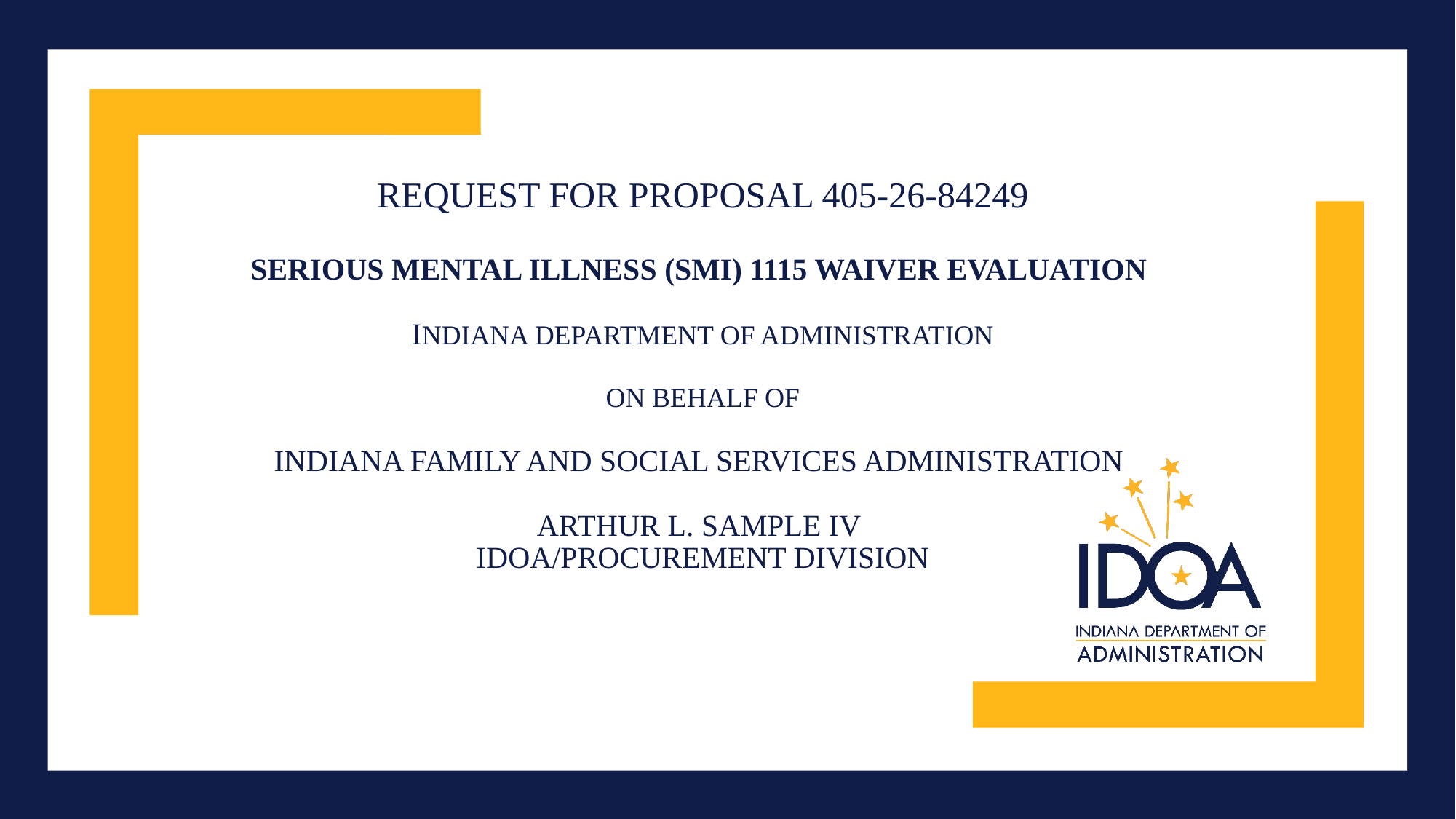

# Request for Proposal 405-26-84249 Serious Mental Illness (SMI) 1115 Waiver Evaluation Indiana Department of Administration On Behalf Of Indiana Family and Social Services Administration Arthur L. Sample IV IDOA/Procurement Division